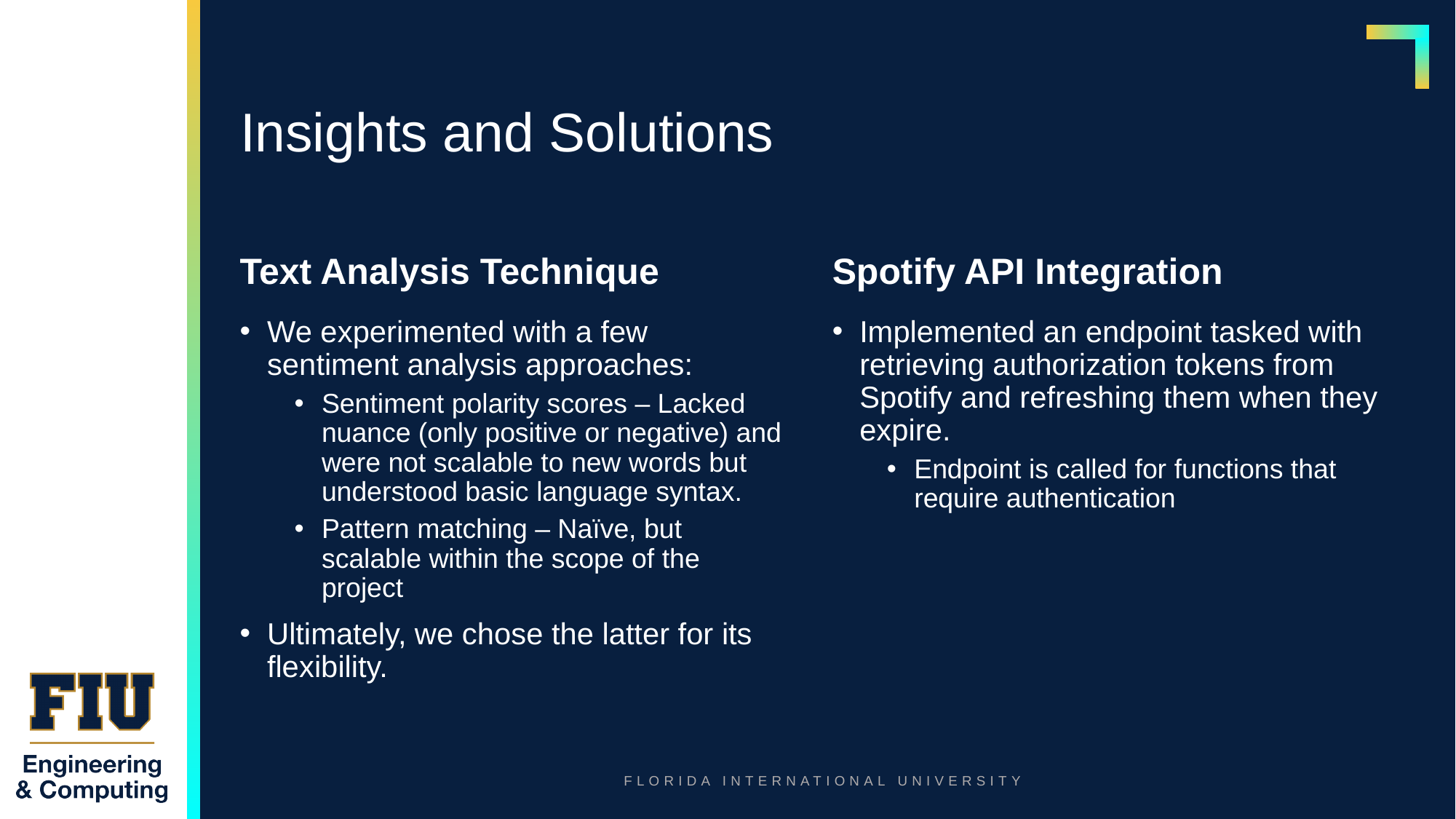

# Insights and Solutions
Text Analysis Technique
Spotify API Integration
We experimented with a few sentiment analysis approaches:
Sentiment polarity scores – Lacked nuance (only positive or negative) and were not scalable to new words but understood basic language syntax.
Pattern matching – Naïve, but scalable within the scope of the project
Ultimately, we chose the latter for its flexibility.
Implemented an endpoint tasked with retrieving authorization tokens from Spotify and refreshing them when they expire.
Endpoint is called for functions that require authentication